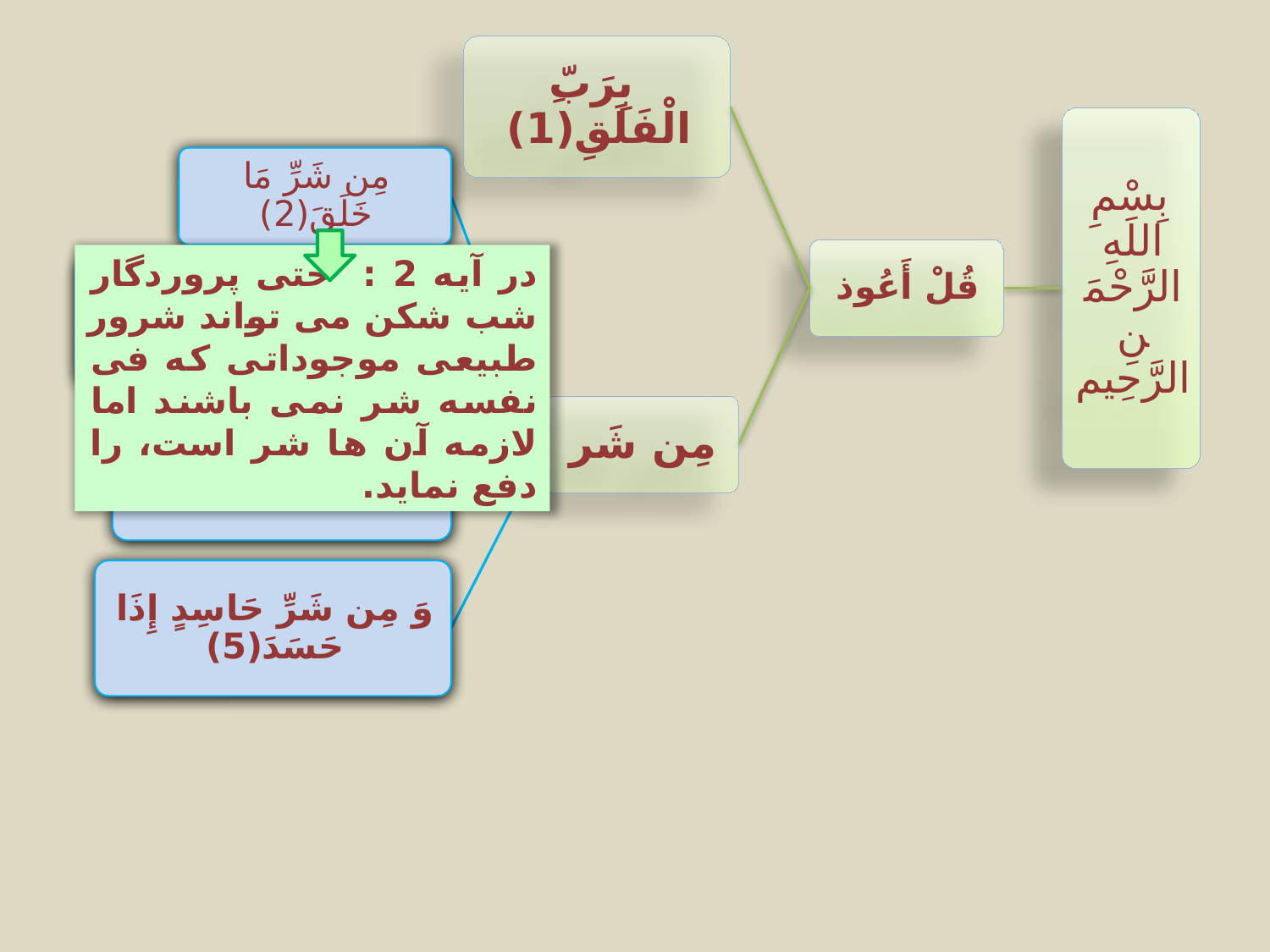

بِسْمِ اللَهِ الرَّحْمَنِ الرَّحِيم

قُلْ أَعُوذ

 بِرَبّ‏ِ الْفَلَقِ(1)

مِن شَر

مِن شَرِّ مَا خَلَقَ(2)

وَ مِن شَرِّ غَاسِقٍ إِذَا وَقَبَ(3)

وَ مِن شَرِّ النَّفَّثَاتِ فىِ الْعُقَدِ(4)

وَ مِن شَرِّ حَاسِدٍ إِذَا حَسَدَ(5)

در آیه 2 :  حتی پروردگار شب شکن می تواند شرور طبیعی موجوداتی که فی نفسه شر نمی باشند اما لازمه آن ها شر است، را دفع نماید.